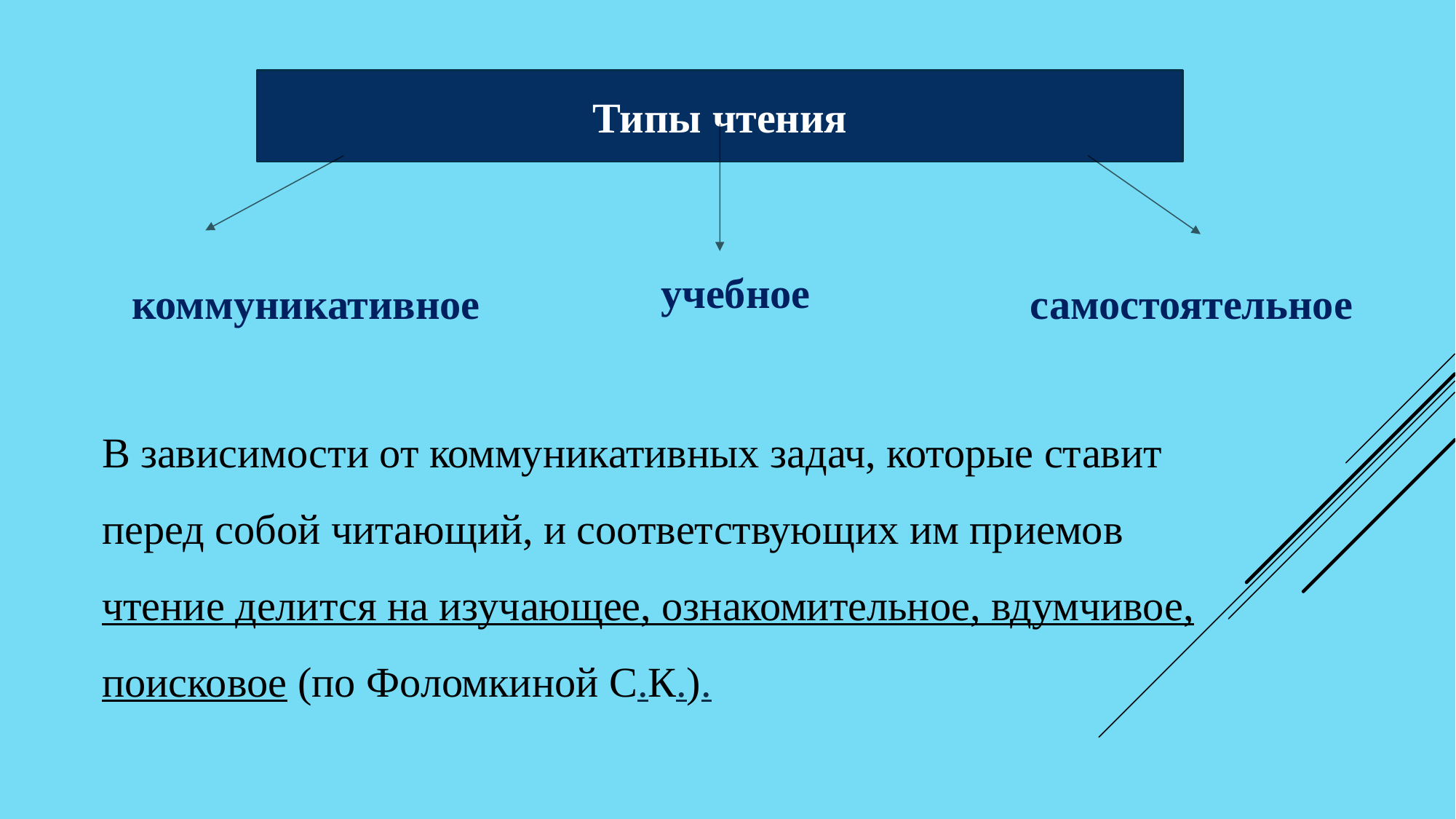

Типы чтения
учебное
коммуникативное
самостоятельное
В зависимости от коммуникативных задач, которые ставит перед собой читающий, и соответствующих им приемов чтение делится на изучающее, ознакомительное, вдумчивое, поисковое (по Фоломкиной С.К.).